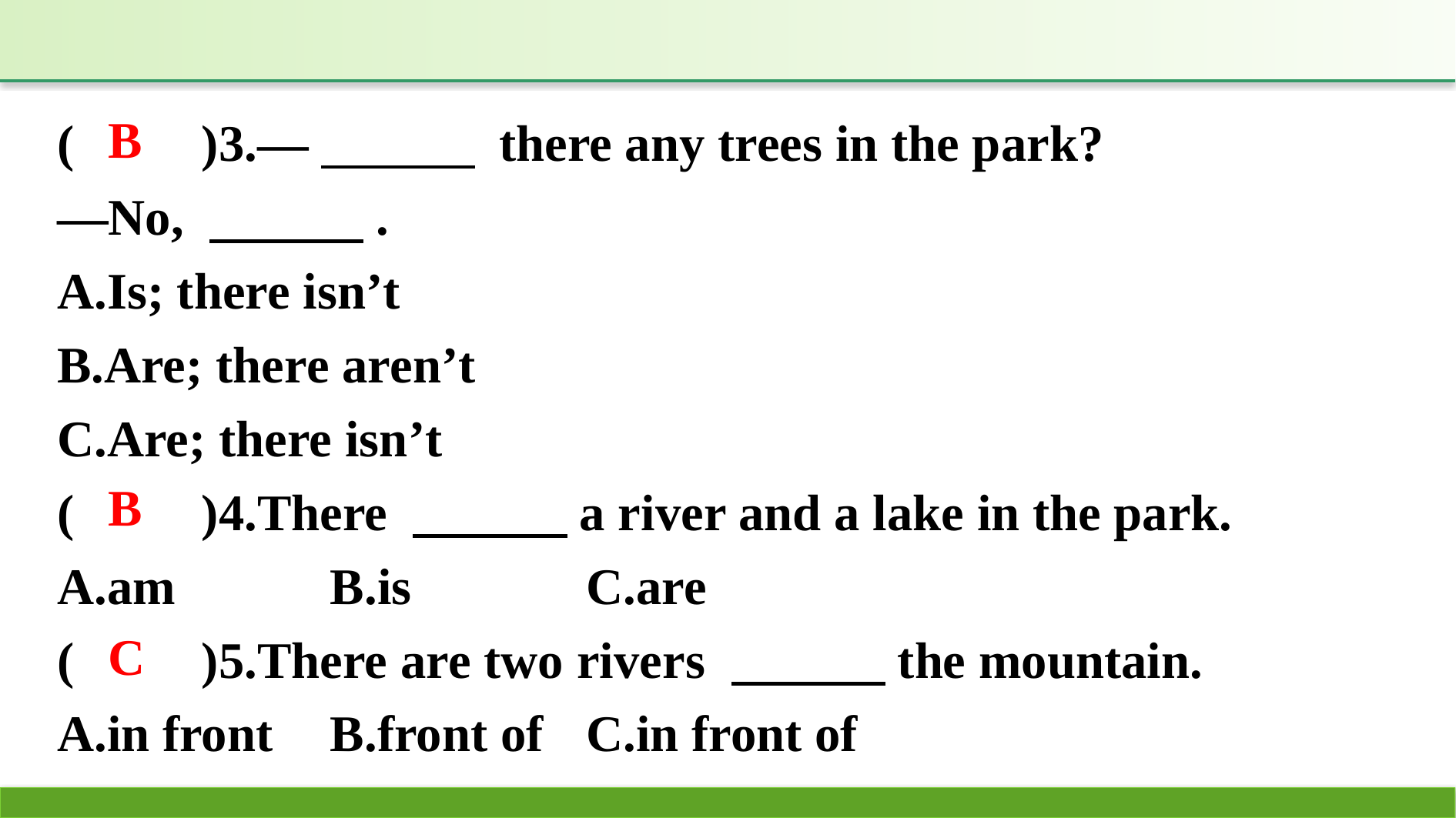

(　　)3.—　　　 there any trees in the park?
—No, 　　　.
A.Is; there isn’t
B.Are; there aren’t
C.Are; there isn’t
(　　)4.There 　　　a river and a lake in the park.
A.am		B.is		C.are
(　　)5.There are two rivers 　　　the mountain.
A.in front	B.front of	C.in front of
B
B
C